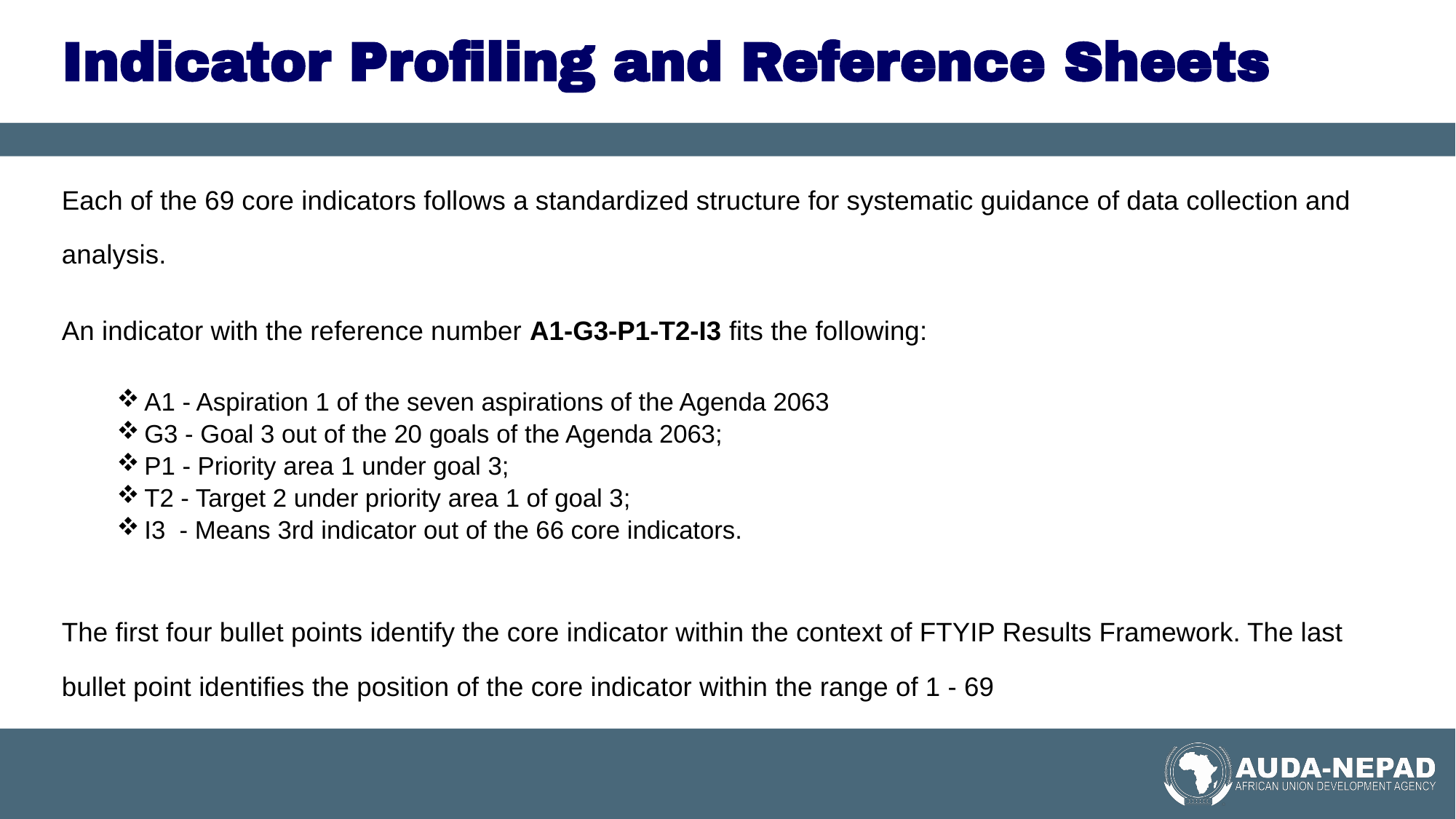

# Indicator Profiling and Reference Sheets
Each of the 69 core indicators follows a standardized structure for systematic guidance of data collection and analysis.

An indicator with the reference number A1-G3-P1-T2-I3 fits the following:

A1 - Aspiration 1 of the seven aspirations of the Agenda 2063
G3 - Goal 3 out of the 20 goals of the Agenda 2063;
P1 - Priority area 1 under goal 3;
T2 - Target 2 under priority area 1 of goal 3;
I3  - Means 3rd indicator out of the 66 core indicators.

The first four bullet points identify the core indicator within the context of FTYIP Results Framework. The last bullet point identifies the position of the core indicator within the range of 1 - 69